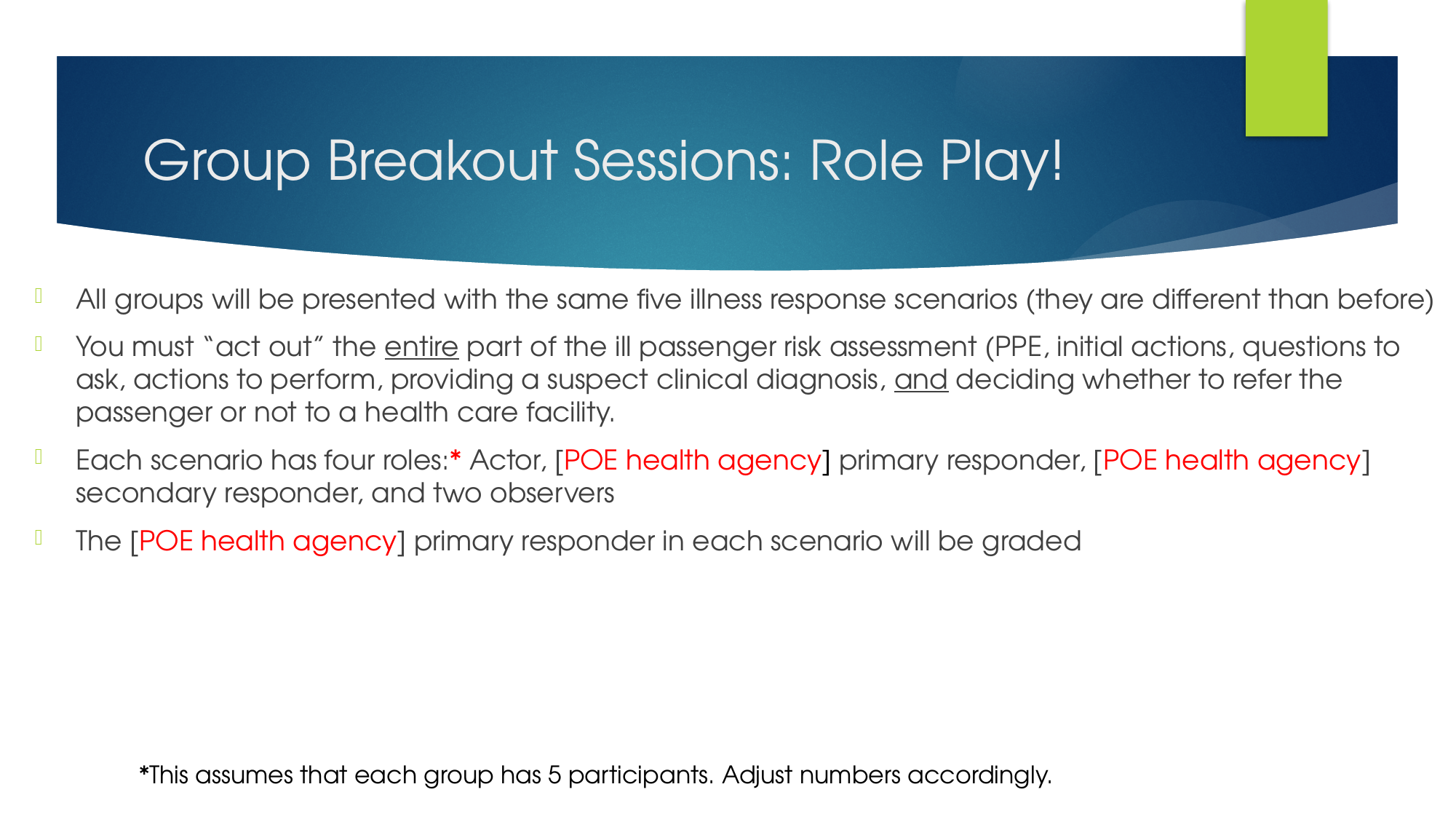

21
# Group Breakout Sessions: Role Play!
All groups will be presented with the same five illness response scenarios (they are different than before)
You must “act out” the entire part of the ill passenger risk assessment (PPE, initial actions, questions to ask, actions to perform, providing a suspect clinical diagnosis, and deciding whether to refer the passenger or not to a health care facility.
Each scenario has four roles:* Actor, [POE health agency] primary responder, [POE health agency]  secondary responder, and two observers
The [POE health agency] primary responder in each scenario will be graded
*This assumes that each group has 5 participants. Adjust numbers accordingly.